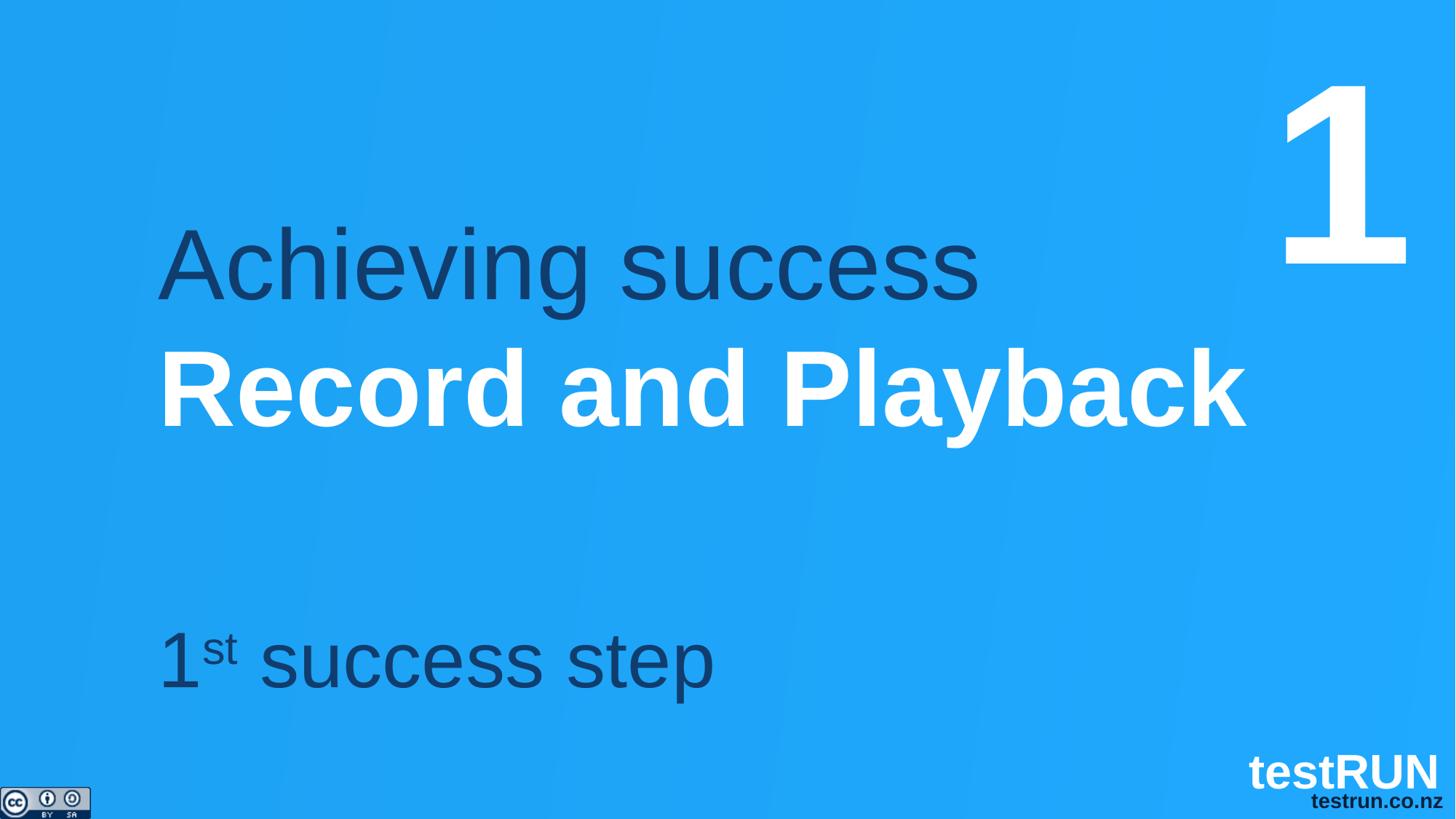

1
Achieving success
# Record and Playback

1st success step